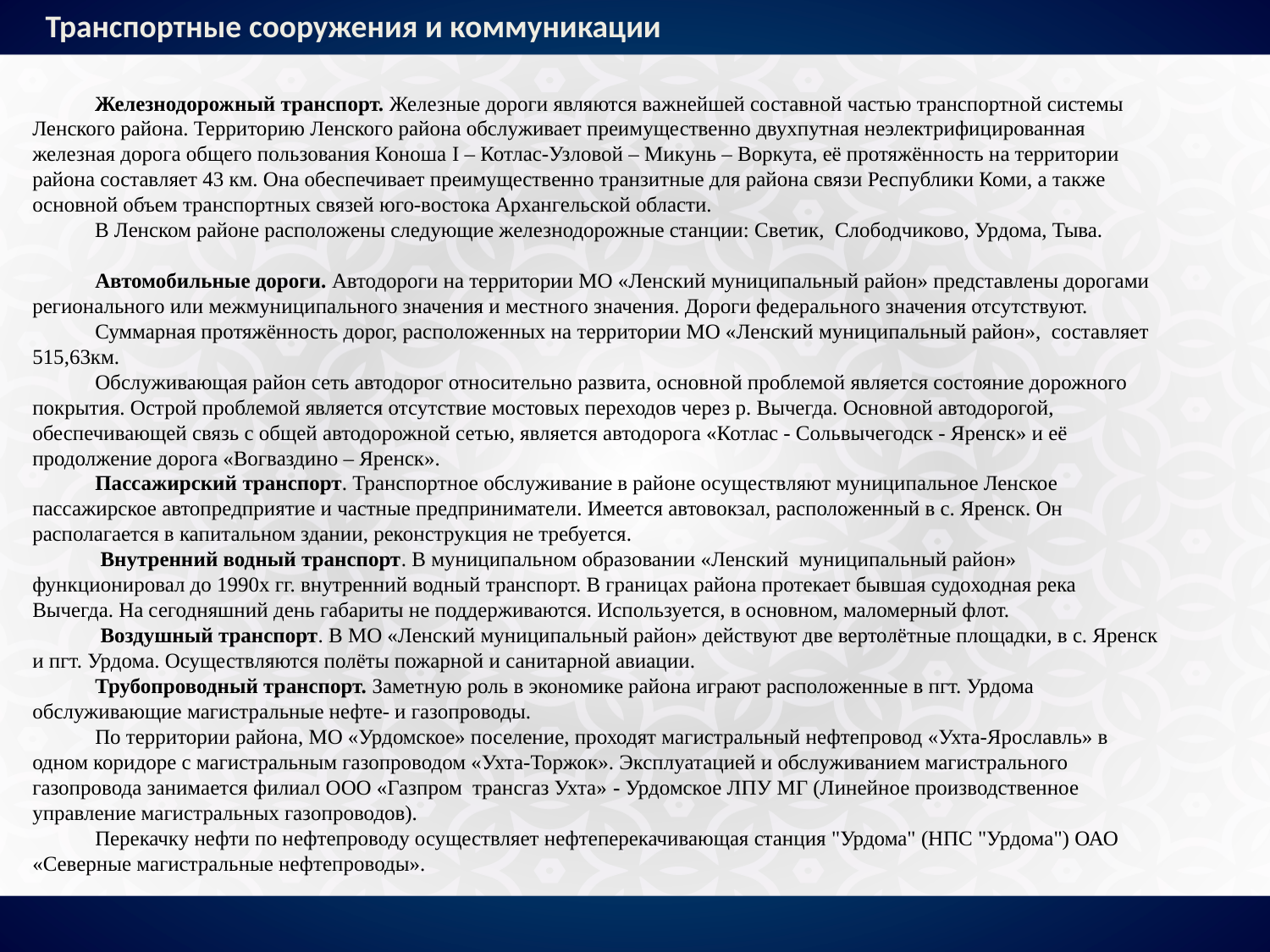

Транспортные сооружения и коммуникации

Железнодорожный транспорт. Железные дороги являются важнейшей составной частью транспортной системы Ленского района. Территорию Ленского района обслуживает преимущественно двухпутная неэлектрифицированная железная дорога общего пользования Коноша I – Котлас-Узловой – Микунь – Воркута, её протяжённость на территории района составляет 43 км. Она обеспечивает преимущественно транзитные для района связи Республики Коми, а также основной объем транспортных связей юго-востока Архангельской области.
В Ленском районе расположены следующие железнодорожные станции: Светик,  Слободчиково, Урдома, Тыва.

Автомобильные дороги. Автодороги на территории МО «Ленский муниципальный район» представлены дорогами регионального или межмуниципального значения и местного значения. Дороги федерального значения отсутствуют.
Суммарная протяжённость дорог, расположенных на территории МО «Ленский муниципальный район»,  составляет 515,63км.
Обслуживающая район сеть автодорог относительно развита, основной проблемой является состояние дорожного покрытия. Острой проблемой является отсутствие мостовых переходов через р. Вычегда. Основной автодорогой, обеспечивающей связь с общей автодорожной сетью, является автодорога «Котлас - Сольвычегодск - Яренск» и её продолжение дорога «Вогваздино – Яренск».
Пассажирский транспорт. Транспортное обслуживание в районе осуществляют муниципальное Ленское пассажирское автопредприятие и частные предприниматели. Имеется автовокзал, расположенный в с. Яренск. Он располагается в капитальном здании, реконструкция не требуется.
 Внутренний водный транспорт. В муниципальном образовании «Ленский  муниципальный район» функционировал до 1990х гг. внутренний водный транспорт. В границах района протекает бывшая судоходная река Вычегда. На сегодняшний день габариты не поддерживаются. Используется, в основном, маломерный флот.
 Воздушный транспорт. В МО «Ленский муниципальный район» действуют две вертолётные площадки, в с. Яренск и пгт. Урдома. Осуществляются полёты пожарной и санитарной авиации.
Трубопроводный транспорт. Заметную роль в экономике района играют расположенные в пгт. Урдома обслуживающие магистральные нефте- и газопроводы.
По территории района, МО «Урдомское» поселение, проходят магистральный нефтепровод «Ухта-Ярославль» в одном коридоре с магистральным газопроводом «Ухта-Торжок». Эксплуатацией и обслуживанием магистрального газопровода занимается филиал ООО «Газпром  трансгаз Ухта» - Урдомское ЛПУ МГ (Линейное производственное управление магистральных газопроводов).
Перекачку нефти по нефтепроводу осуществляет нефтеперекачивающая станция "Урдома" (НПС "Урдома") ОАО «Северные магистральные нефтепроводы».